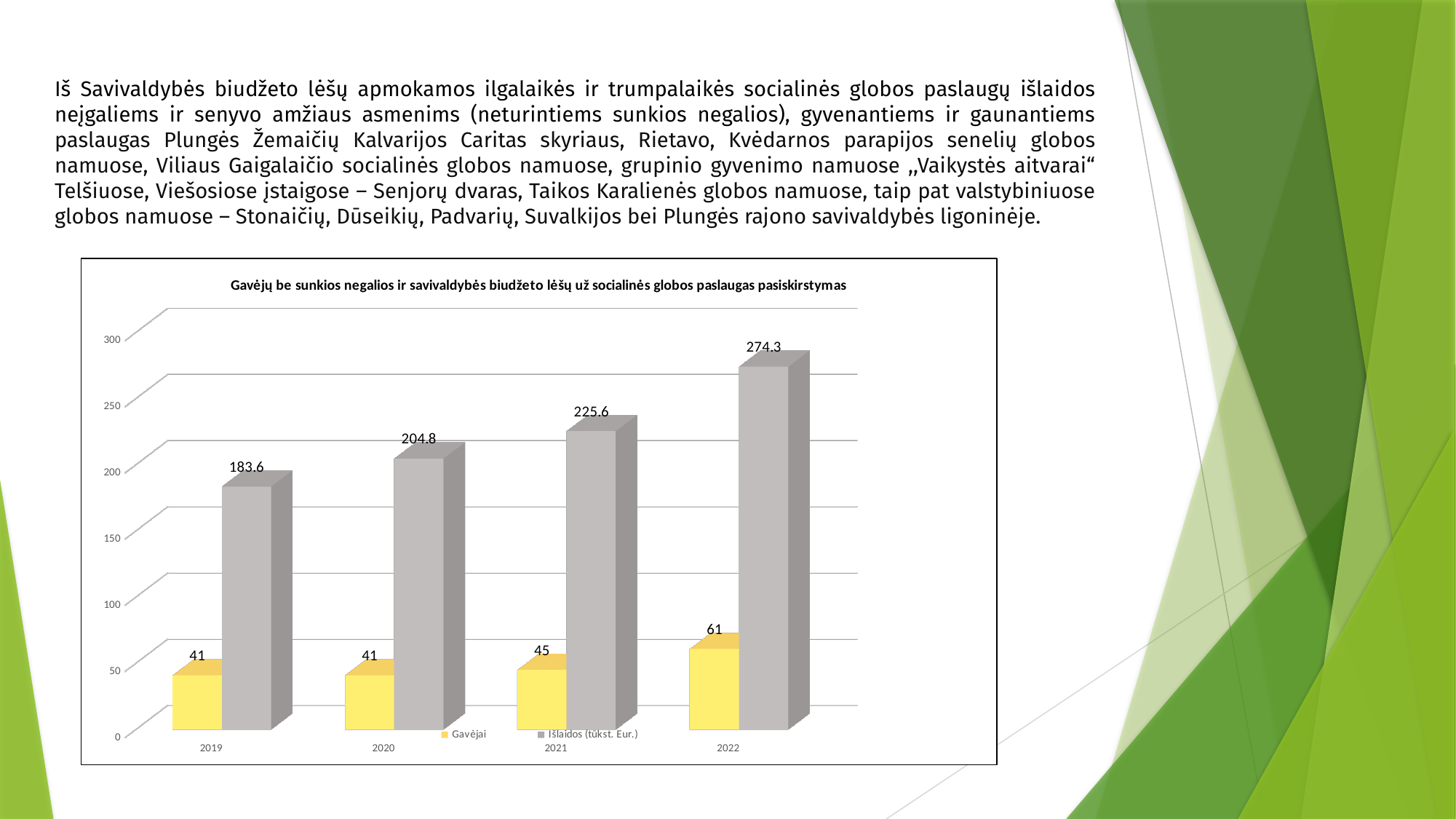

# Iš Savivaldybės biudžeto lėšų apmokamos ilgalaikės ir trumpalaikės socialinės globos paslaugų išlaidos neįgaliems ir senyvo amžiaus asmenims (neturintiems sunkios negalios), gyvenantiems ir gaunantiems paslaugas Plungės Žemaičių Kalvarijos Caritas skyriaus, Rietavo, Kvėdarnos parapijos senelių globos namuose, Viliaus Gaigalaičio socialinės globos namuose, grupinio gyvenimo namuose ,,Vaikystės aitvarai“ Telšiuose, Viešosiose įstaigose – Senjorų dvaras, Taikos Karalienės globos namuose, taip pat valstybiniuose globos namuose – Stonaičių, Dūseikių, Padvarių, Suvalkijos bei Plungės rajono savivaldybės ligoninėje.

[unsupported chart]